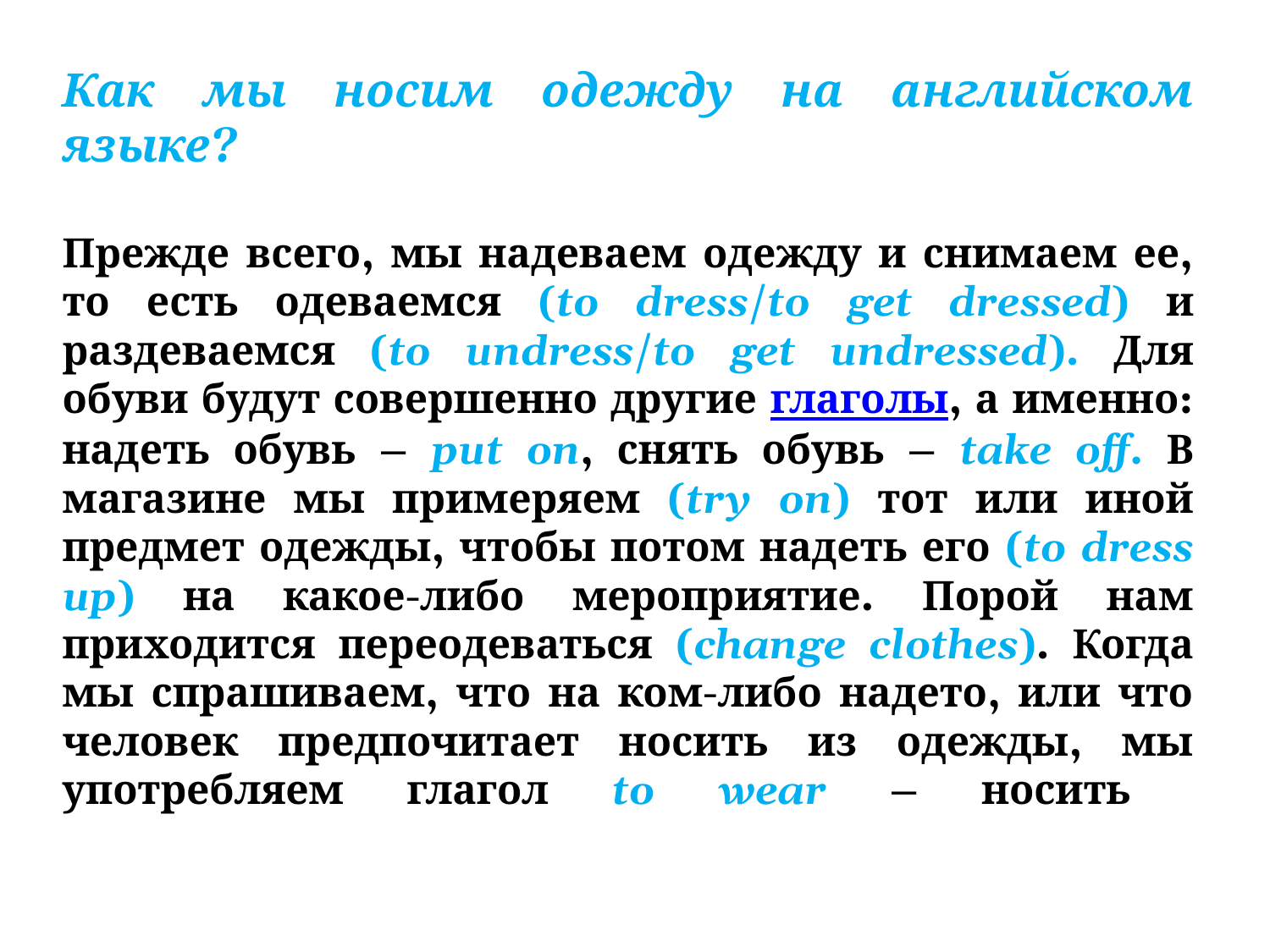

# Как мы носим одежду на английском языке? Прежде всего, мы надеваем одежду и снимаем ее, то есть одеваемся (to dress/to get dressed) и раздеваемся (to undress/to get undressed). Для обуви будут совершенно другие глаголы, а именно: надеть обувь – put on, снять обувь – take off. В магазине мы примеряем (try on) тот или иной предмет одежды, чтобы потом надеть его (to dress up) на какое-либо мероприятие. Порой нам приходится переодеваться (change clothes). Когда мы спрашиваем, что на ком-либо надето, или что человек предпочитает носить из одежды, мы употребляем глагол to wear – носить